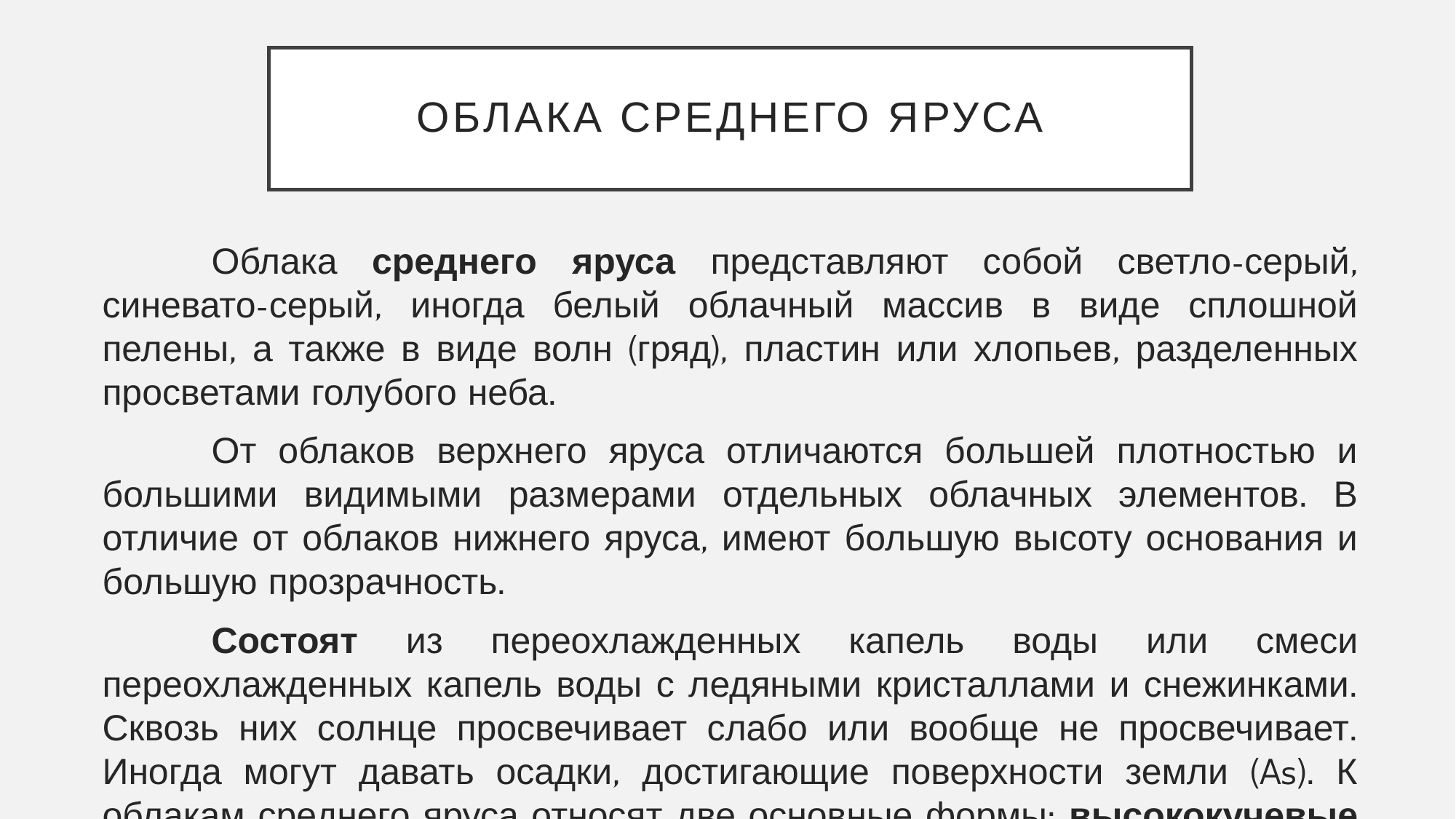

# Облака среднего яруса
	Облака среднего яруса представляют собой светло-серый, синевато-серый, иногда белый облачный массив в виде сплошной пелены, а также в виде волн (гряд), пластин или хлопьев, разделенных просветами голубого неба.
	От облаков верхнего яруса отличаются большей плотностью и большими видимыми размерами отдельных облачных элементов. В отличие от облаков нижнего яруса, имеют большую высоту основания и большую прозрачность.
	Состоят из переохлажденных капель воды или смеси переохлажденных капель воды с ледяными кристаллами и снежинками. Сквозь них солнце просвечивает слабо или вообще не просвечивает. Иногда могут давать осадки, достигающие поверхности земли (As). К облакам среднего яруса относят две основные формы: высококучевые (Ас) и высокослоистые (As) облака.